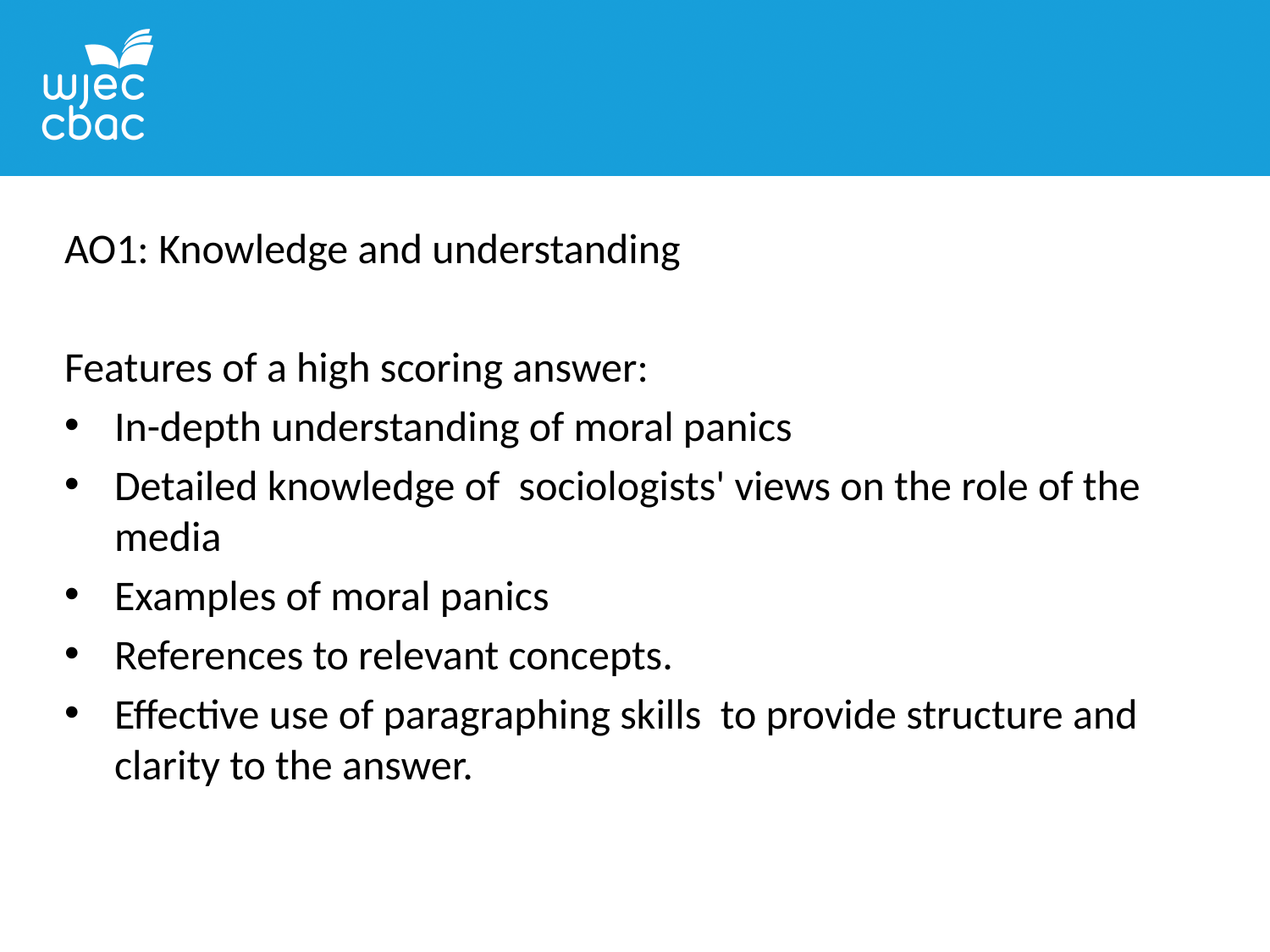

AO1: Knowledge and understanding

Features of a high scoring answer:
In-depth understanding of moral panics
Detailed knowledge of  sociologists' views on the role of the media
Examples of moral panics
References to relevant concepts.
Effective use of paragraphing skills  to provide structure and clarity to the answer.